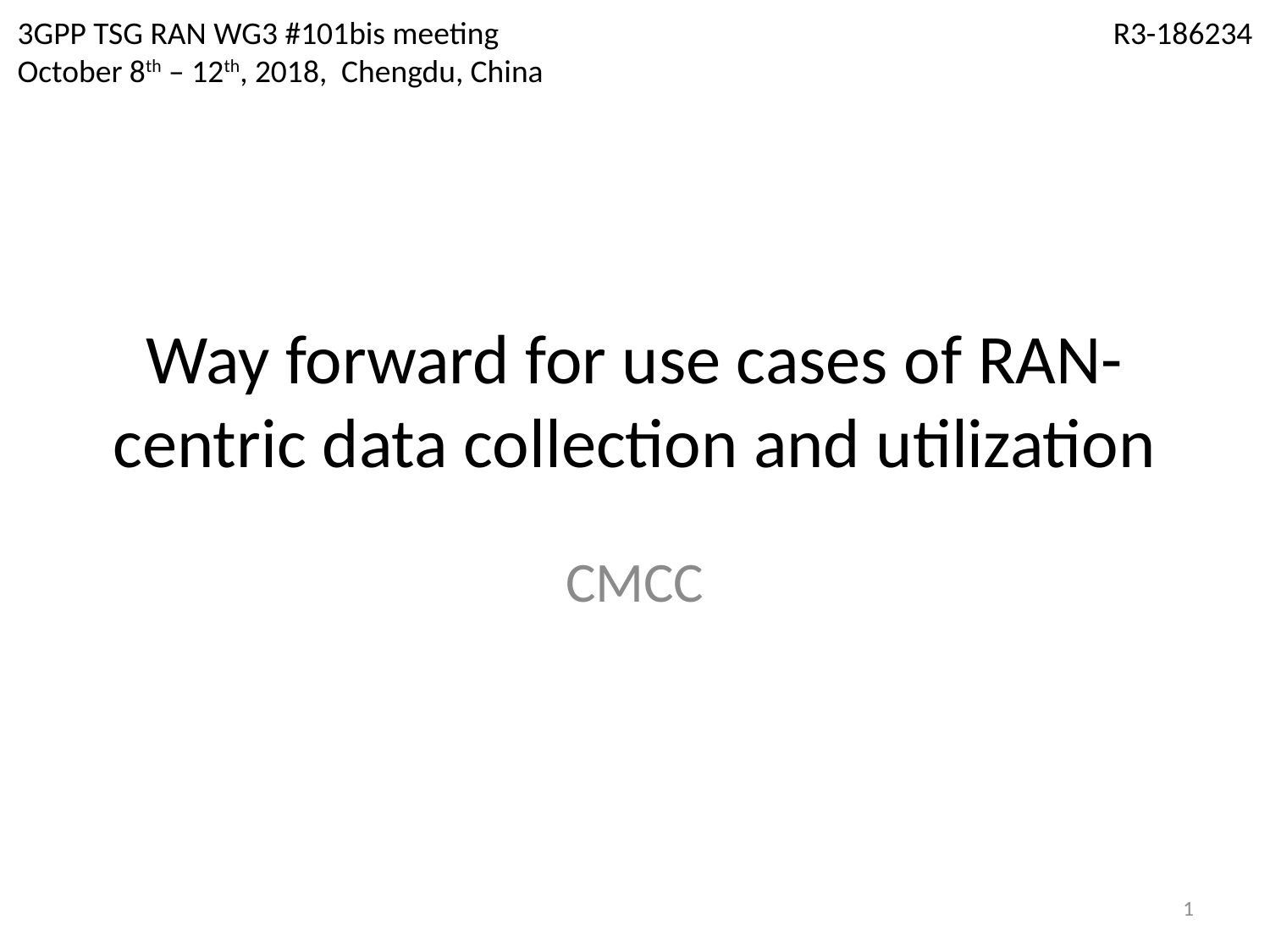

3GPP TSG RAN WG3 #101bis meeting
October 8th – 12th, 2018,  Chengdu, China
R3-186234
# Way forward for use cases of RAN-centric data collection and utilization
CMCC
1